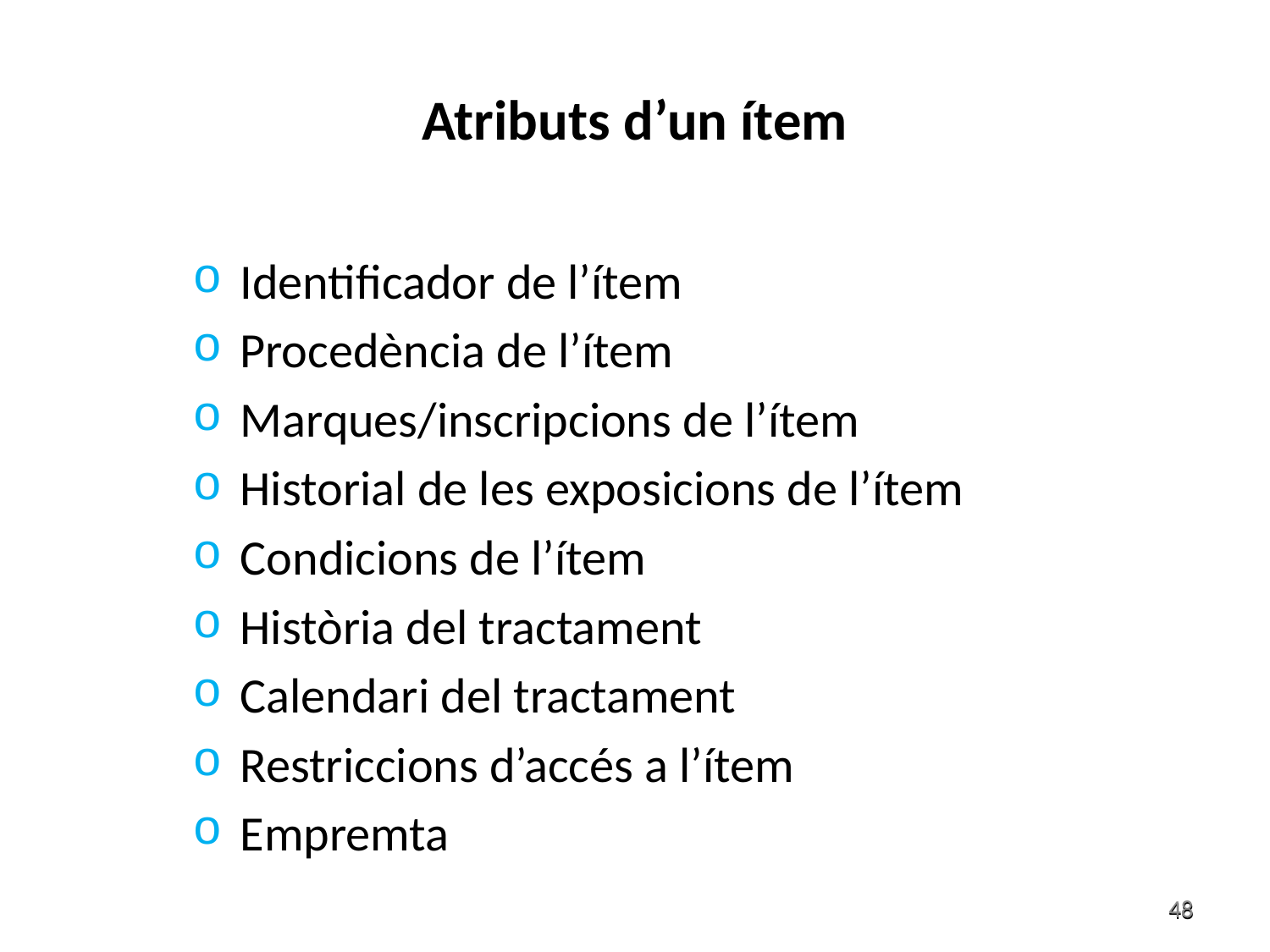

Atributs d’un ítem
Identificador de l’ítem
Procedència de l’ítem
Marques/inscripcions de l’ítem
Historial de les exposicions de l’ítem
Condicions de l’ítem
Història del tractament
Calendari del tractament
Restriccions d’accés a l’ítem
Empremta
48
48